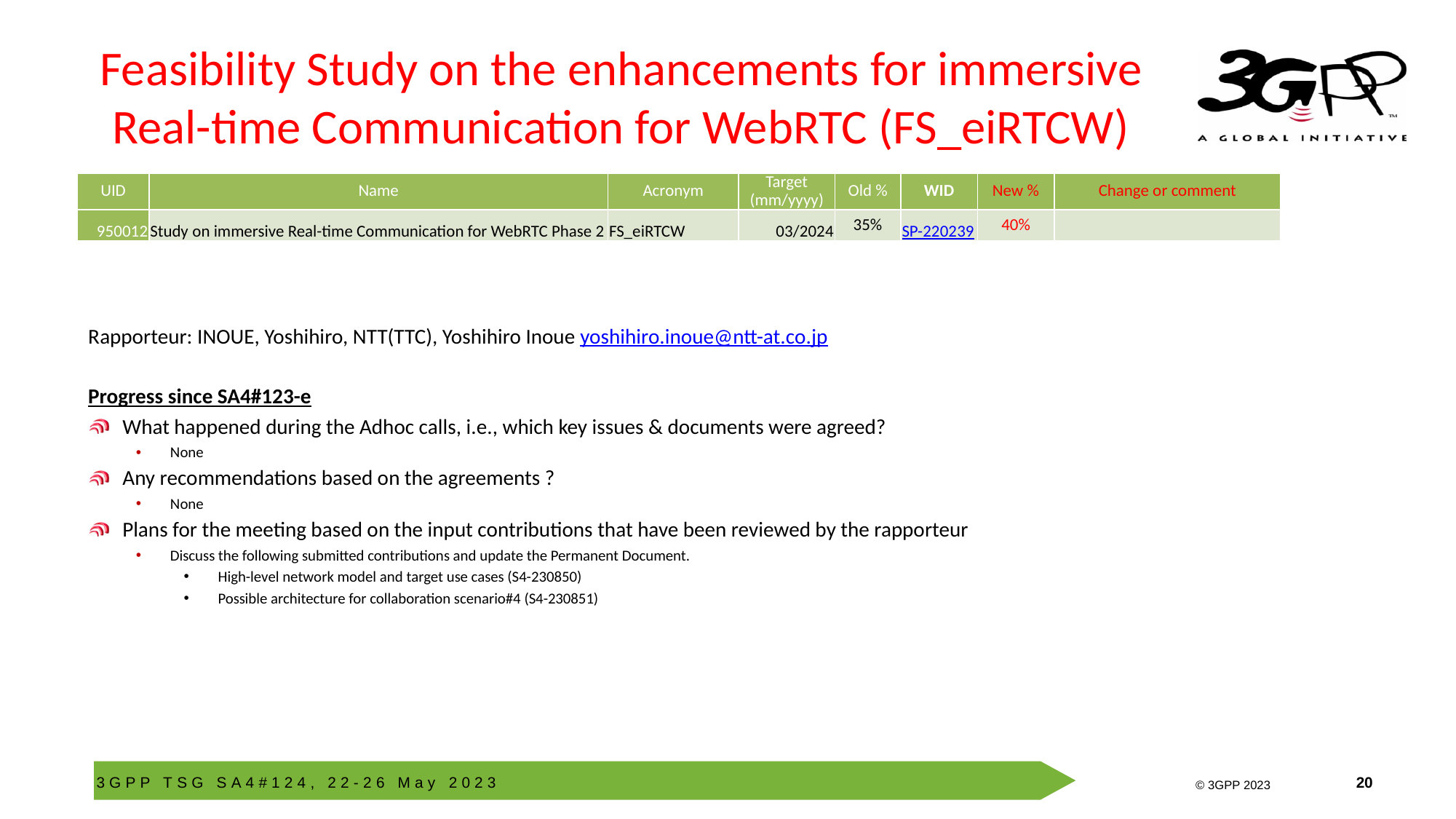

# Feasibility Study on the enhancements for immersive Real-time Communication for WebRTC (FS_eiRTCW)
| UID | Name | Acronym | Target (mm/yyyy) | Old % | WID | New % | Change or comment |
| --- | --- | --- | --- | --- | --- | --- | --- |
| 950012 | Study on immersive Real-time Communication for WebRTC Phase 2 | FS\_eiRTCW | 03/2024 | 35% | SP-220239 | 40% |  |
Rapporteur: INOUE, Yoshihiro, NTT(TTC), Yoshihiro Inoue yoshihiro.inoue@ntt-at.co.jp

Progress since SA4#123-e
What happened during the Adhoc calls, i.e., which key issues & documents were agreed?
None
Any recommendations based on the agreements ?
None
Plans for the meeting based on the input contributions that have been reviewed by the rapporteur
Discuss the following submitted contributions and update the Permanent Document.
High-level network model and target use cases (S4-230850)
Possible architecture for collaboration scenario#4 (S4-230851)